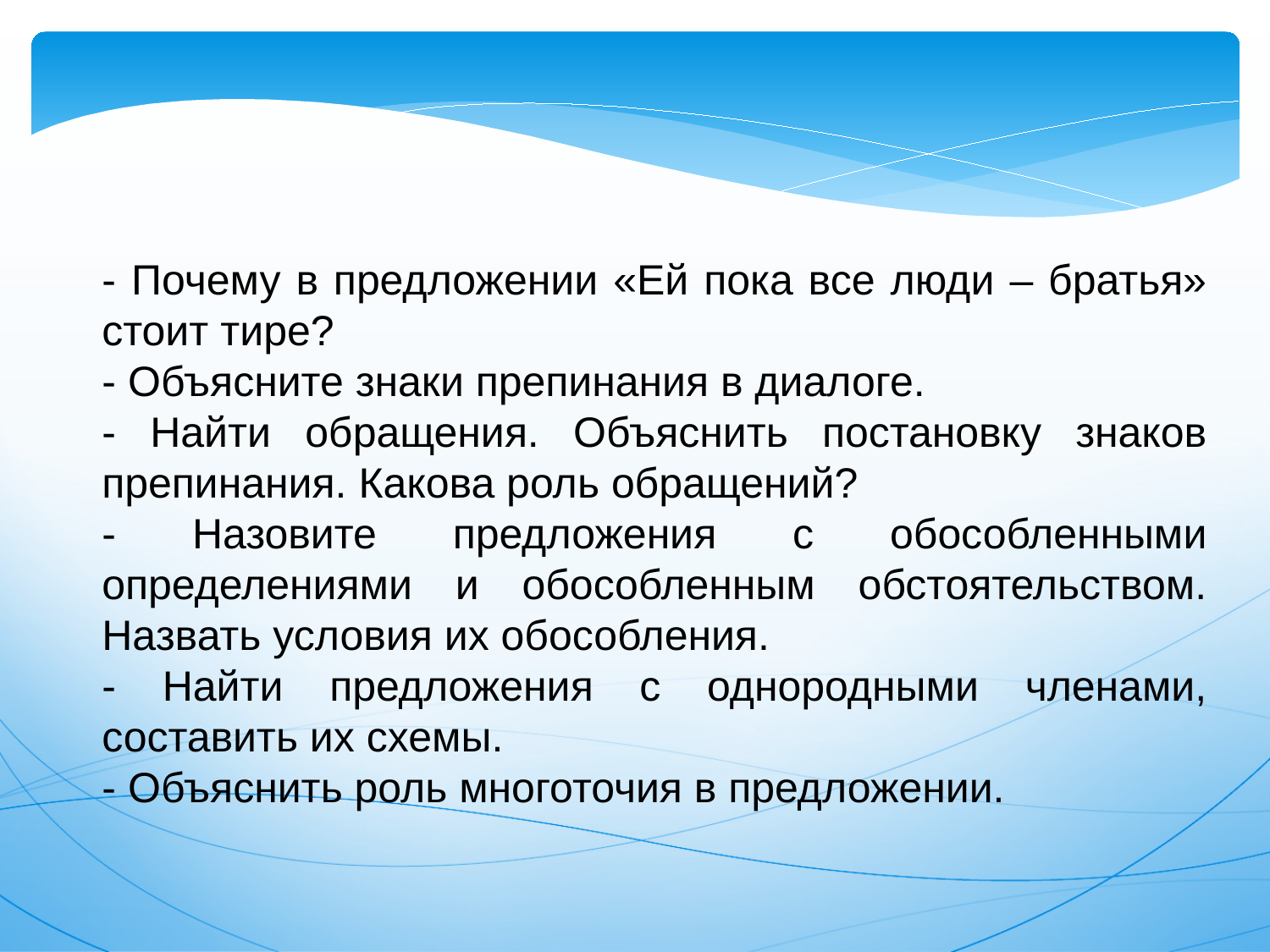

- Почему в предложении «Ей пока все люди – братья» стоит тире?
- Объясните знаки препинания в диалоге.
- Найти обращения. Объяснить постановку знаков препинания. Какова роль обращений?
- Назовите предложения с обособленными определениями и обособленным обстоятельством. Назвать условия их обособления.
- Найти предложения с однородными членами, составить их схемы.
- Объяснить роль многоточия в предложении.